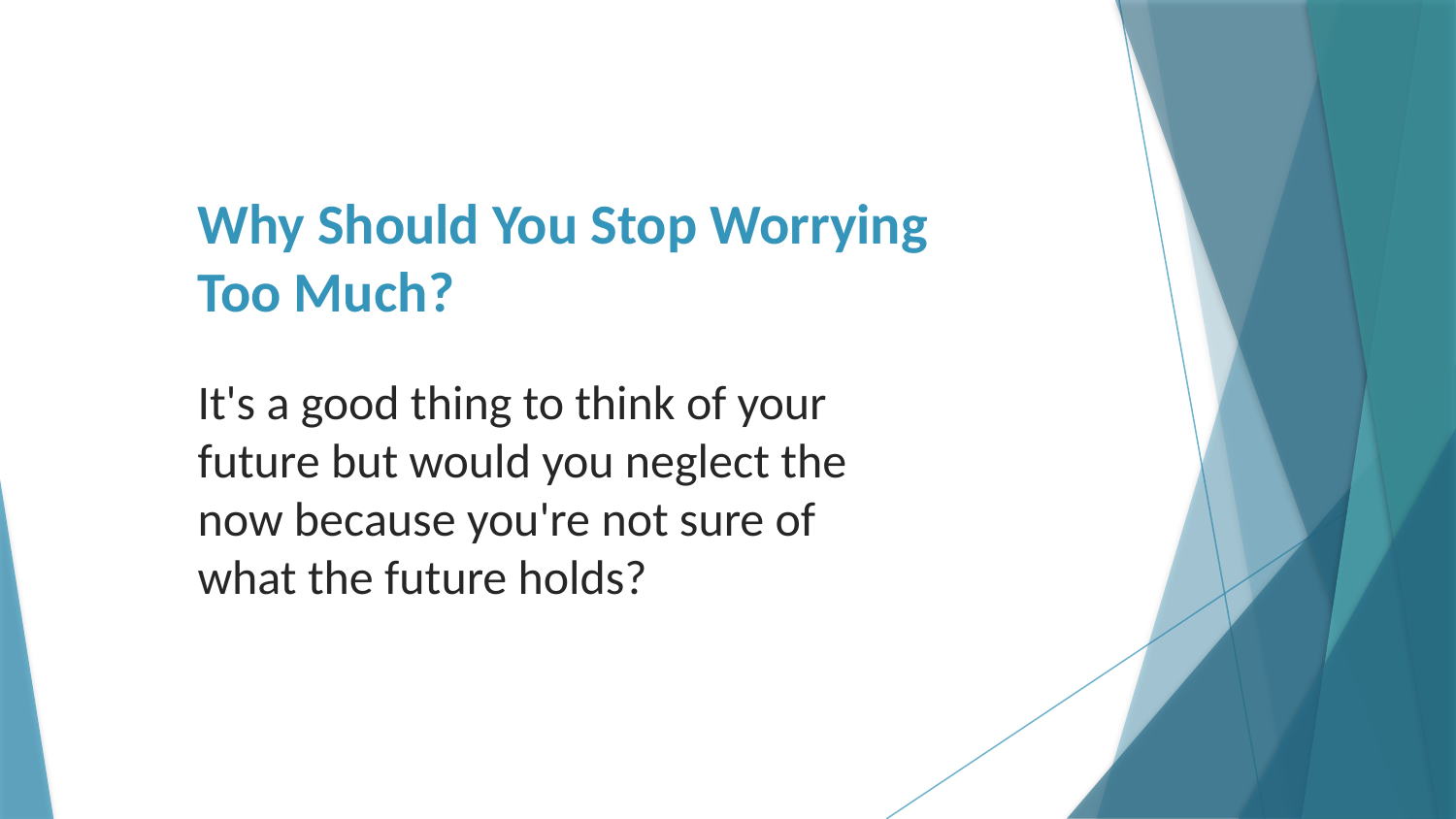

# Why Should You Stop Worrying Too Much?
It's a good thing to think of your future but would you neglect the now because you're not sure of what the future holds?